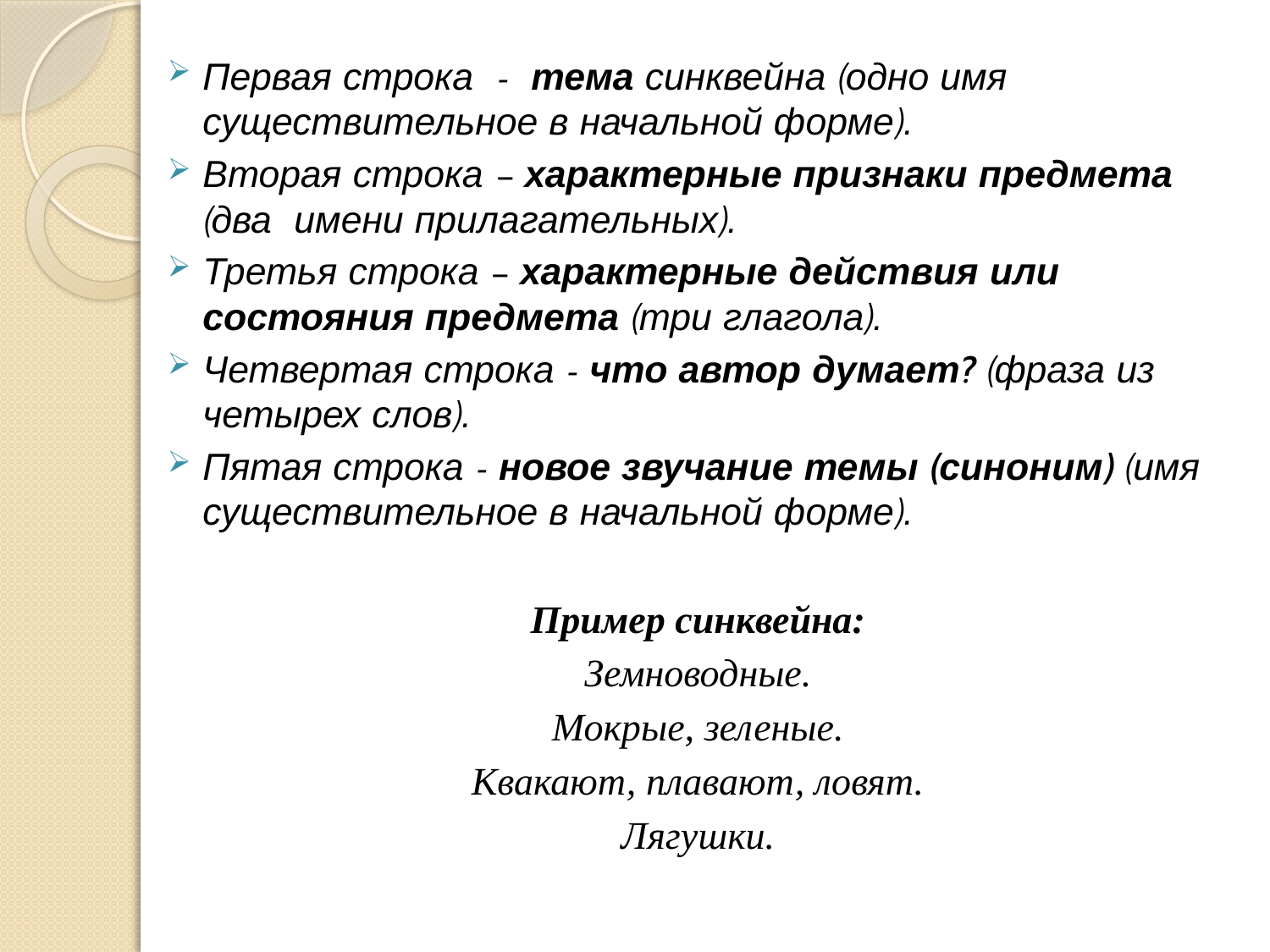

Первая строка  -  тема синквейна (одно имя существительное в начальной форме).
Вторая строка – характерные признаки предмета (два  имени прилагательных).
Третья строка – характерные действия или состояния предмета (три глагола).
Четвертая строка - что автор думает? (фраза из четырех слов).
Пятая строка - новое звучание темы (синоним) (имя существительное в начальной форме).

Пример синквейна:
Земноводные.
Мокрые, зеленые.
Квакают, плавают, ловят.
Лягушки.